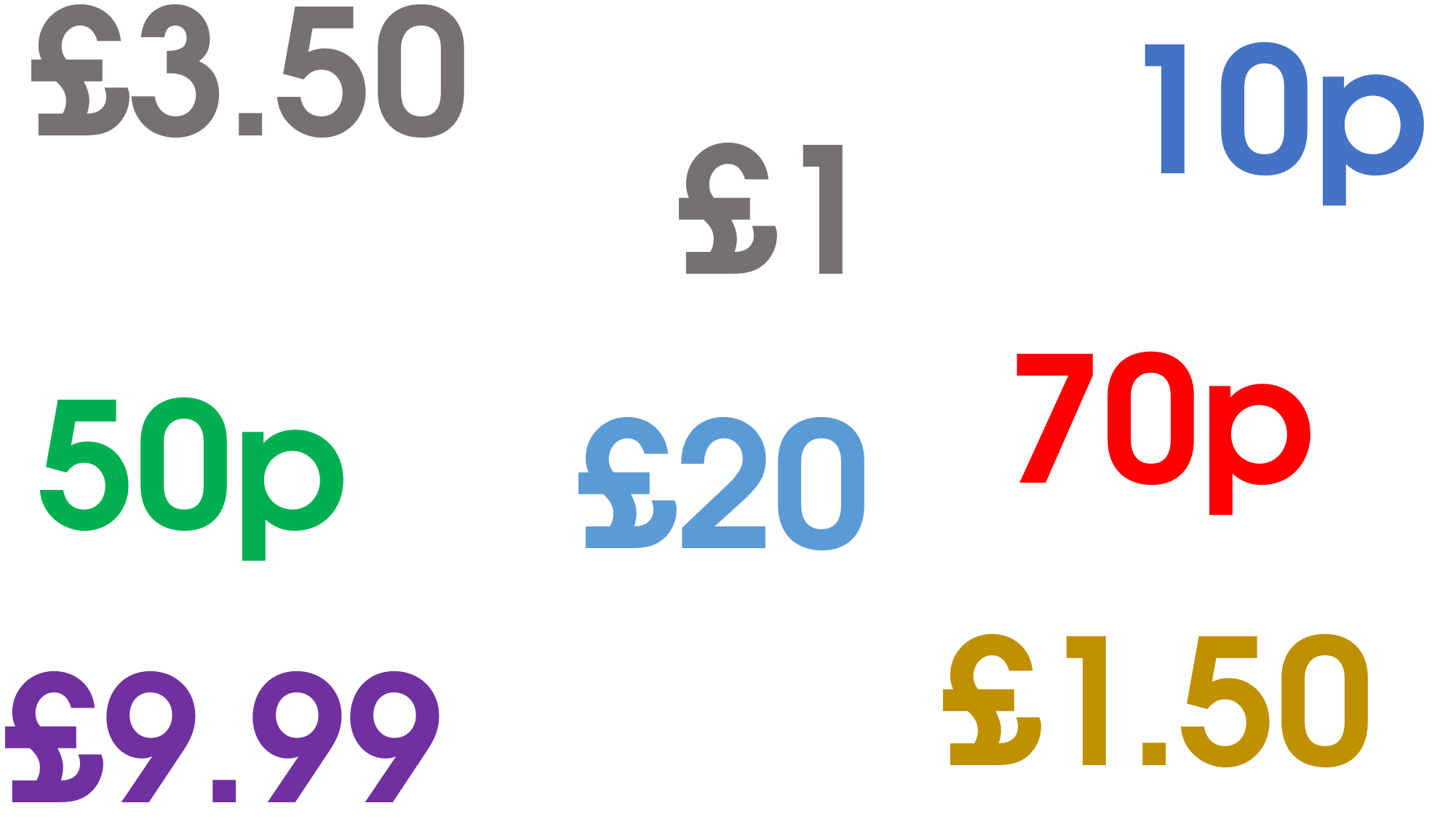

£3.50
10p
£1
70p
50p
£20
£1.50
£9.99